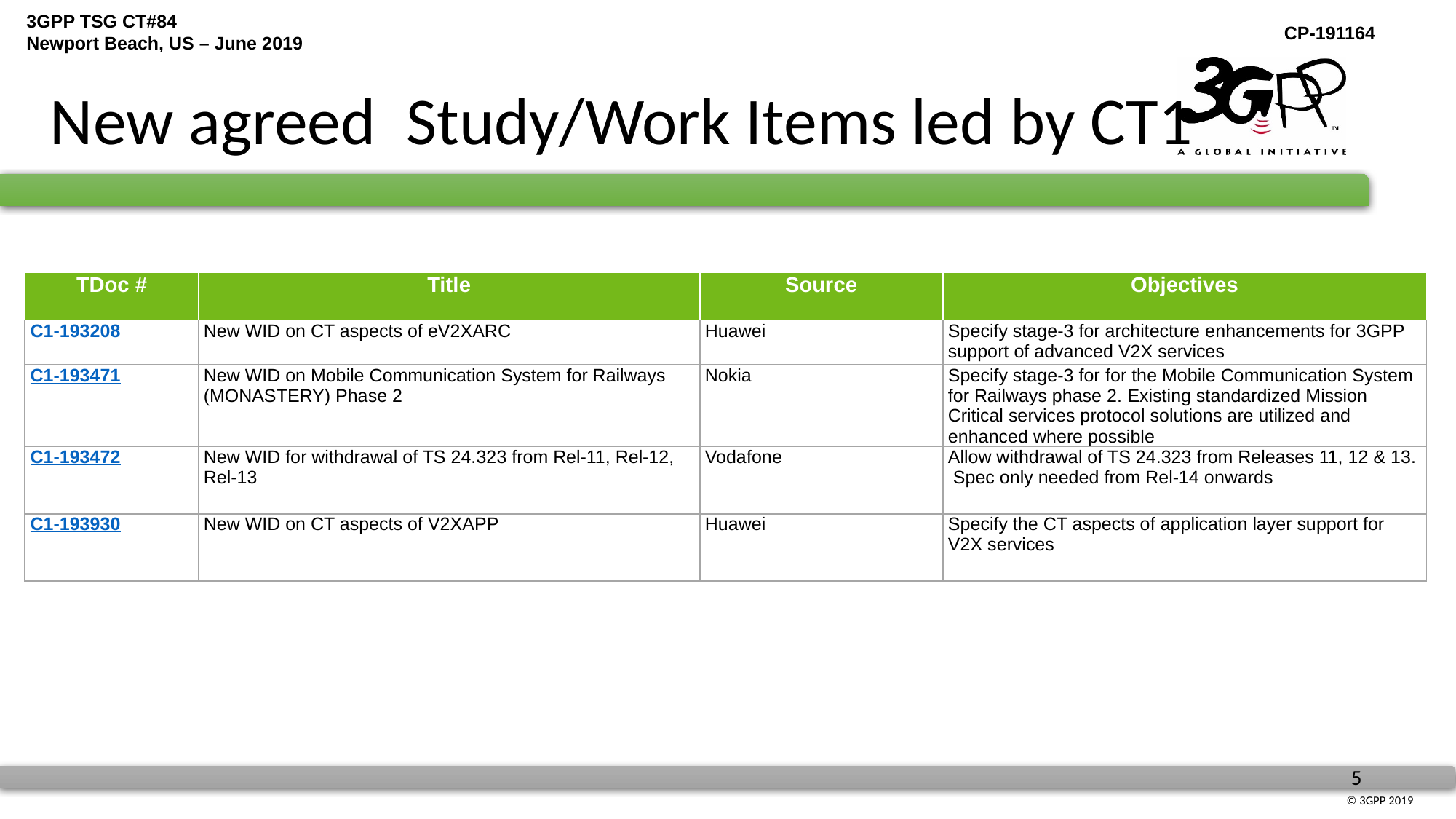

# New agreed  Study/Work Items led by CT1
| TDoc # | Title | Source | Objectives |
| --- | --- | --- | --- |
| C1-193208 | New WID on CT aspects of eV2XARC | Huawei | Specify stage-3 for architecture enhancements for 3GPP support of advanced V2X services |
| C1-193471 | New WID on Mobile Communication System for Railways (MONASTERY) Phase 2 | Nokia | Specify stage-3 for for the Mobile Communication System for Railways phase 2. Existing standardized Mission Critical services protocol solutions are utilized and enhanced where possible |
| C1-193472 | New WID for withdrawal of TS 24.323 from Rel-11, Rel-12, Rel-13 | Vodafone | Allow withdrawal of TS 24.323 from Releases 11, 12 & 13. Spec only needed from Rel-14 onwards |
| C1-193930 | New WID on CT aspects of V2XAPP | Huawei | Specify the CT aspects of application layer support for V2X services |